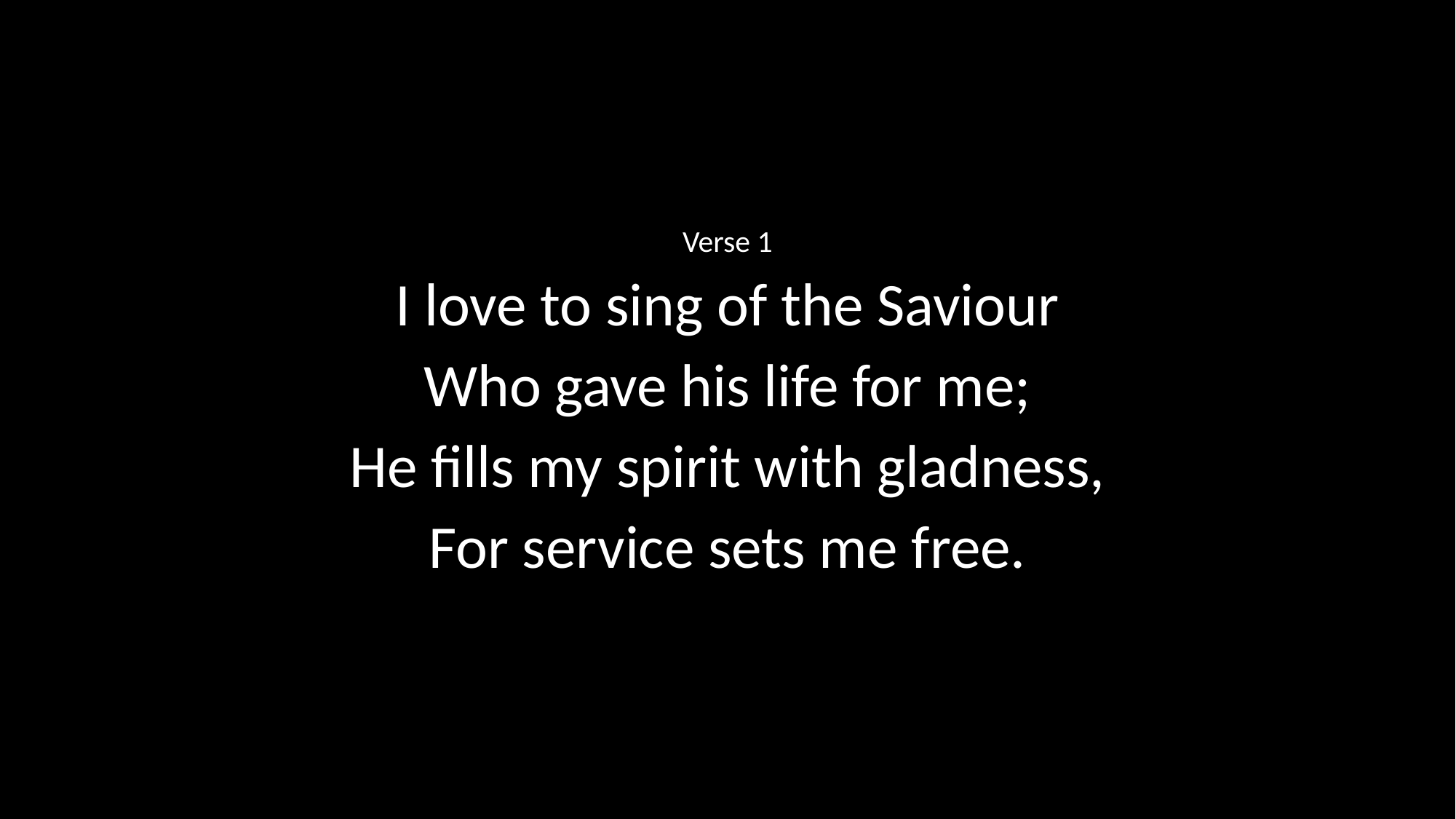

Verse 1
I love to sing of the Saviour
Who gave his life for me;
He fills my spirit with gladness,
For service sets me free.